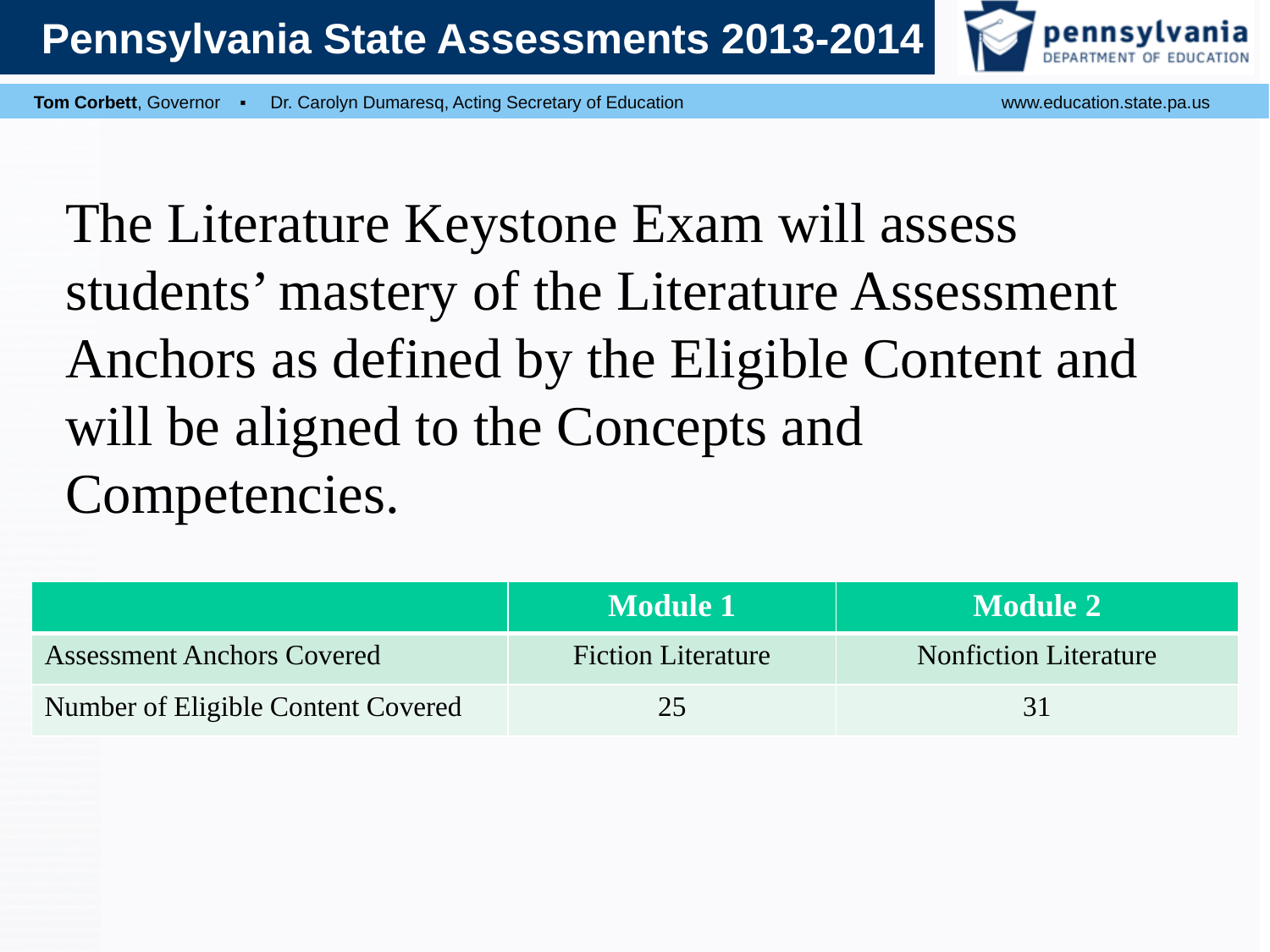

# The Literature Keystone Exam will assess students’ mastery of the Literature Assessment Anchors as defined by the Eligible Content and will be aligned to the Concepts and Competencies.
|  | Module 1 | Module 2 |
| --- | --- | --- |
| Assessment Anchors Covered | Fiction Literature | Nonfiction Literature |
| Number of Eligible Content Covered | 25 | 31 |